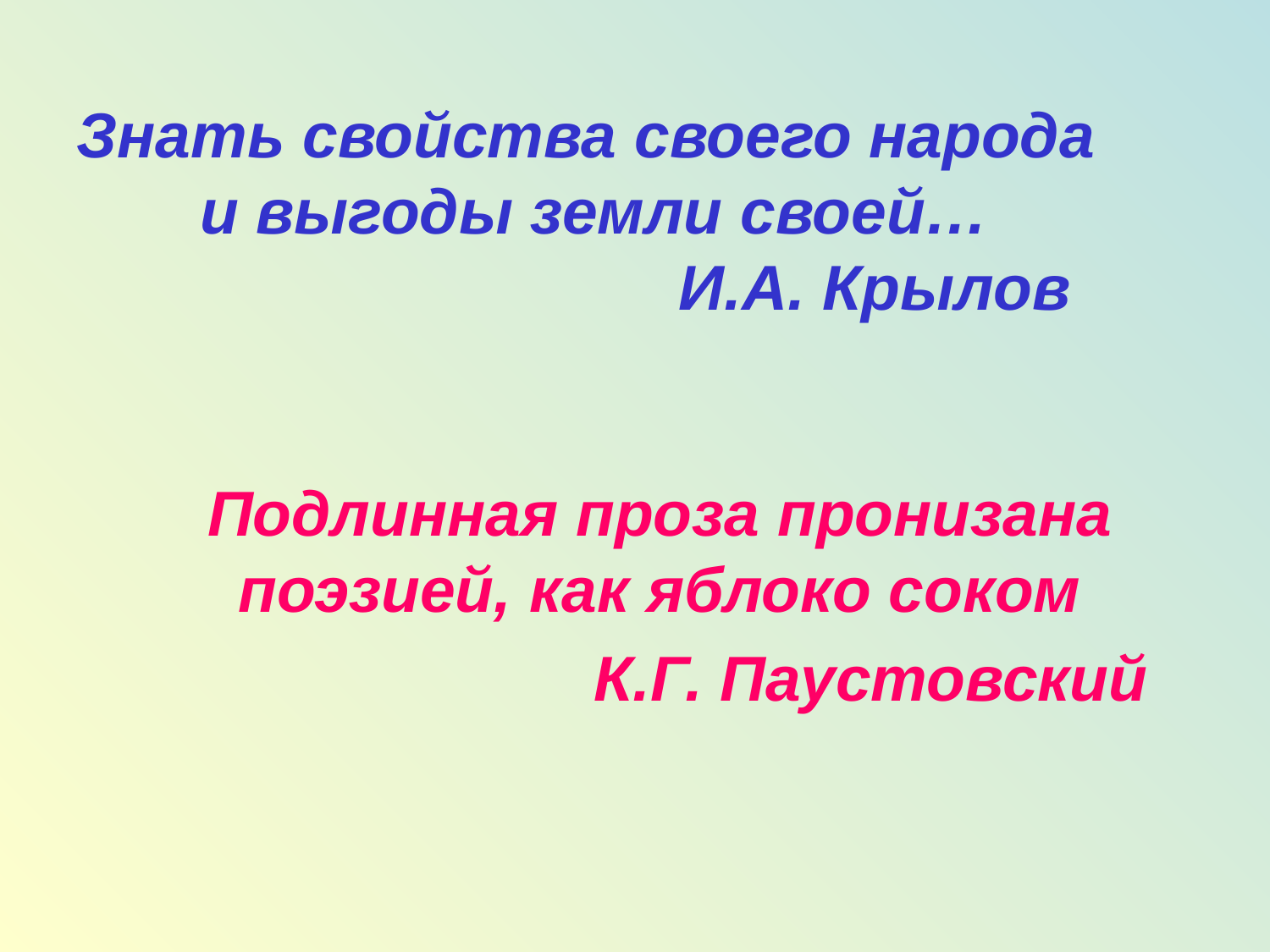

# Знать свойства своего народа и выгоды земли своей… И.А. Крылов
Подлинная проза пронизана поэзией, как яблоко соком
                        К.Г. Паустовский